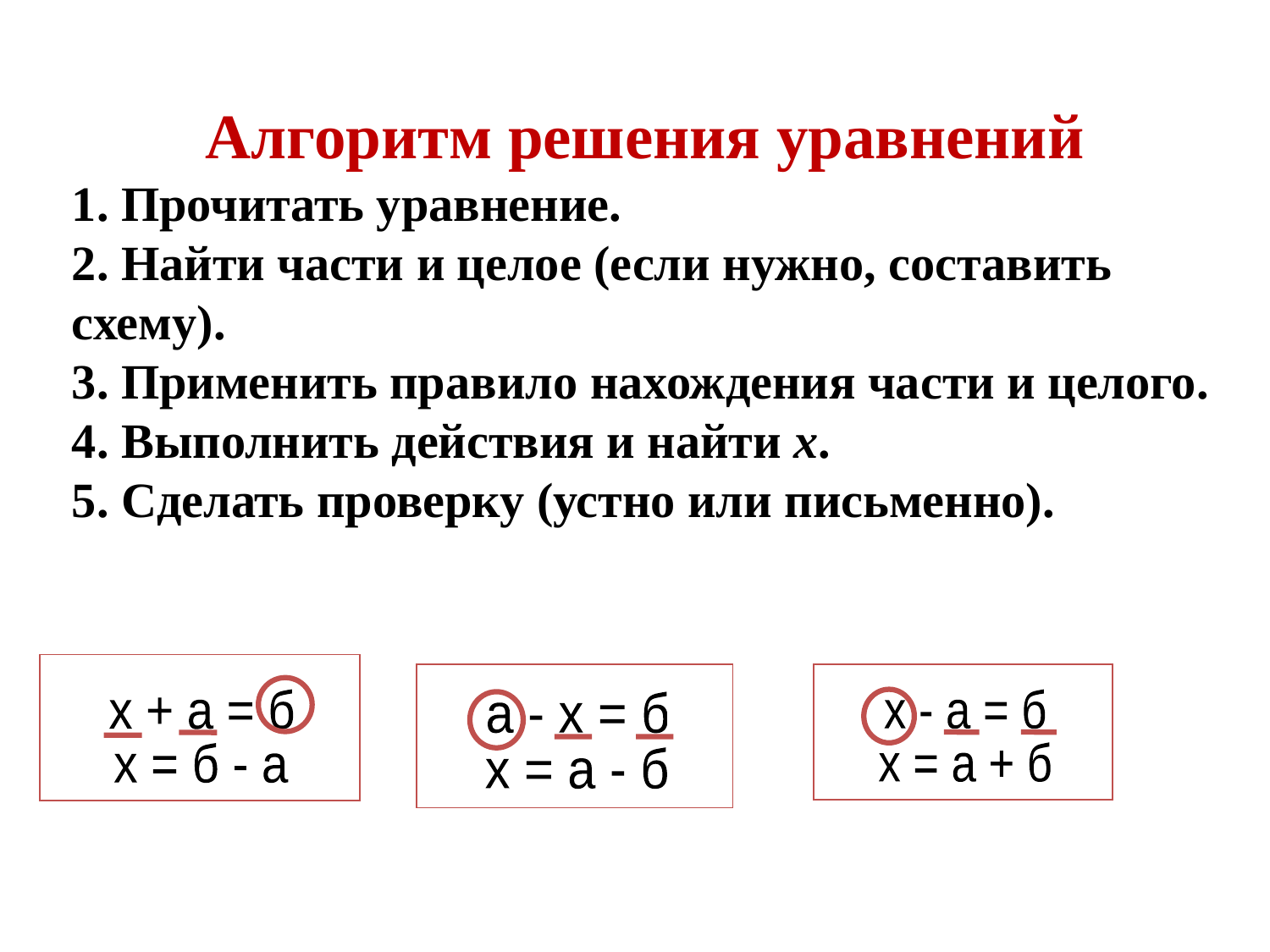

Алгоритм решения уравнений
1. Прочитать уравнение.
2. Найти части и целое (если нужно, составить схему).
3. Применить правило нахождения части и целого.
4. Выполнить действия и найти х.
5. Сделать проверку (устно или письменно).

х + а = б
х = б - а

а - х = б
х = а - б

х - а = б
х = а + б